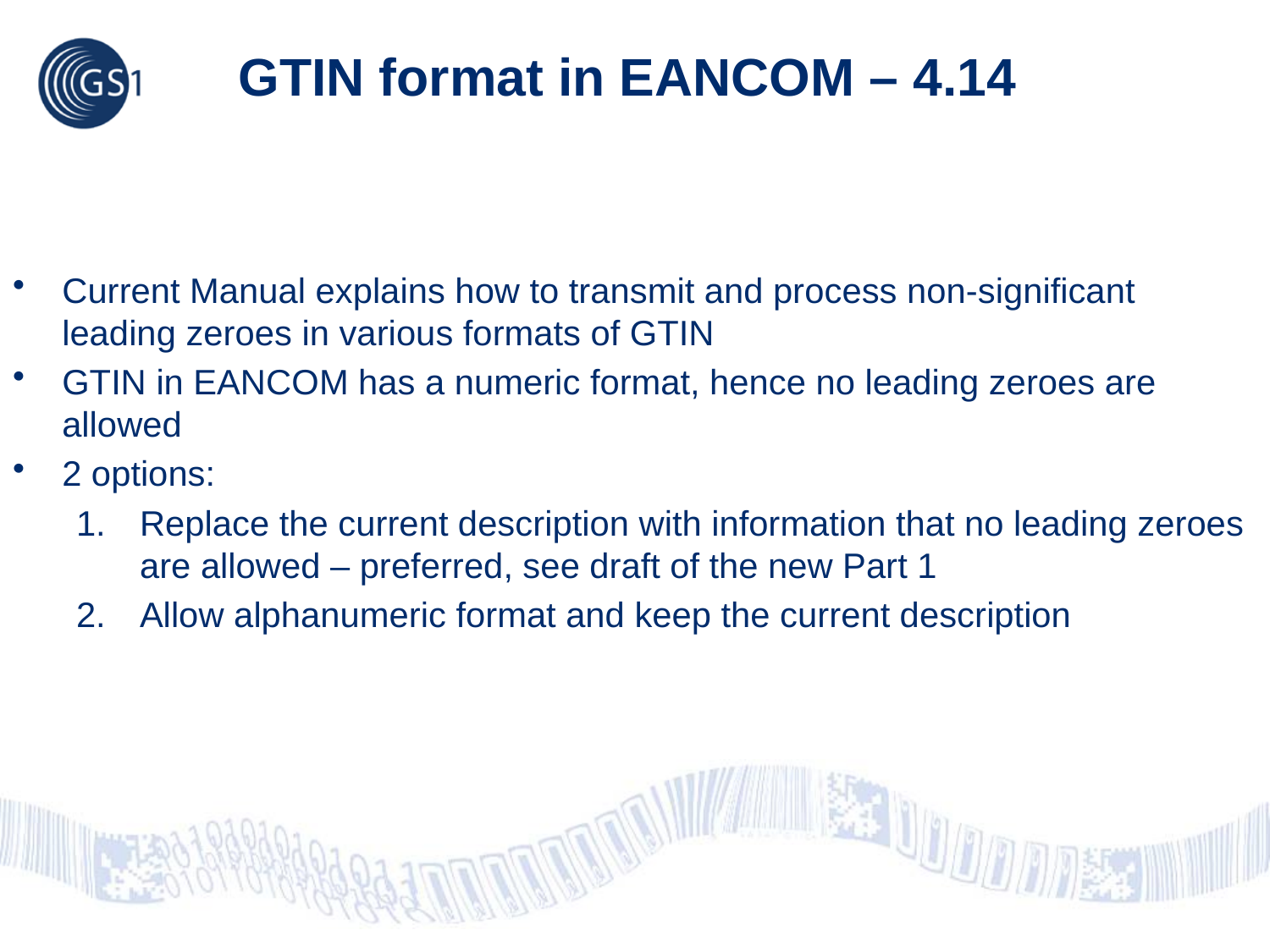

# GTIN format in EANCOM – 4.14
Current Manual explains how to transmit and process non-significant leading zeroes in various formats of GTIN
GTIN in EANCOM has a numeric format, hence no leading zeroes are allowed
2 options:
Replace the current description with information that no leading zeroes are allowed – preferred, see draft of the new Part 1
Allow alphanumeric format and keep the current description